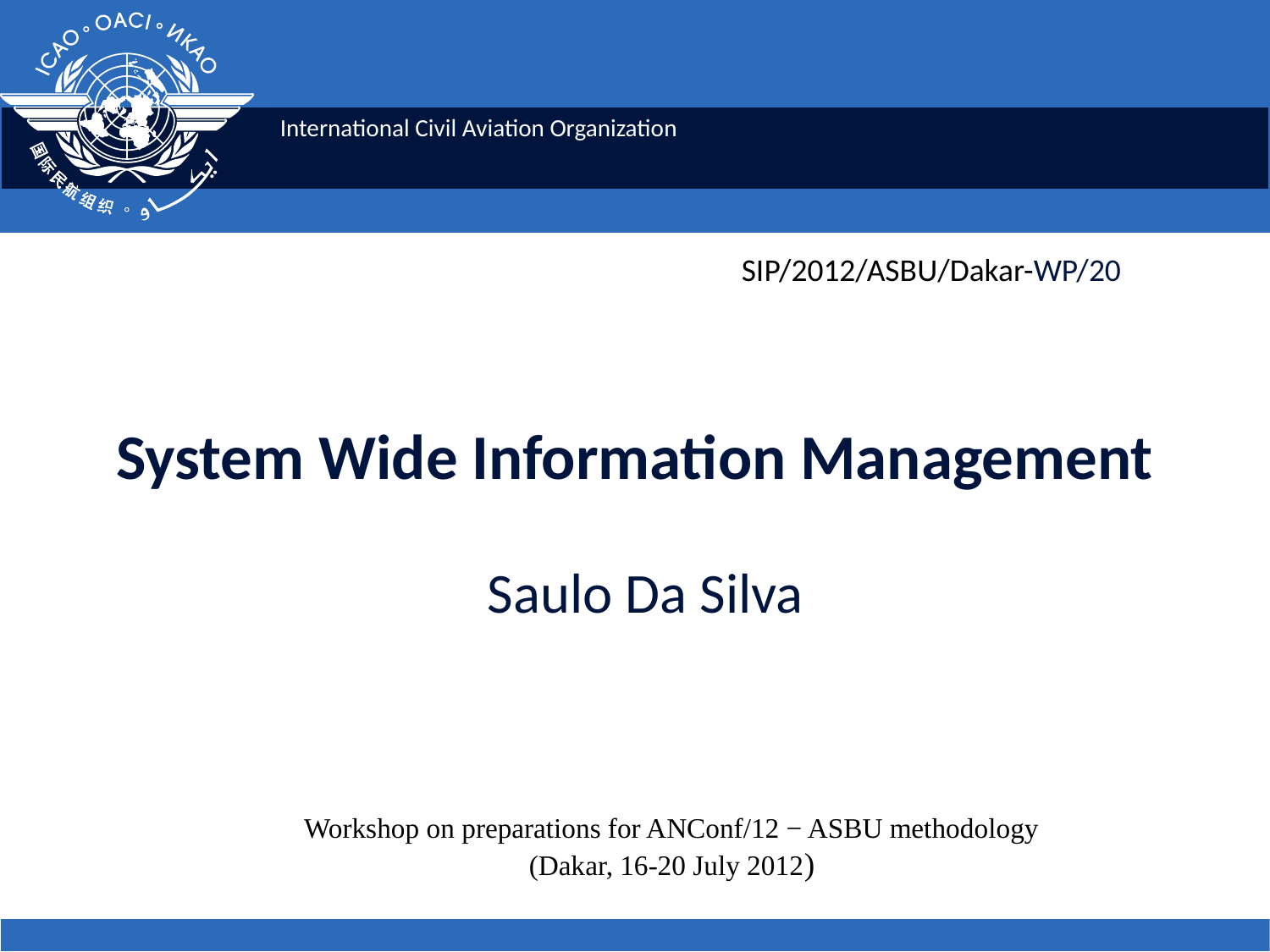

SIP/2012/ASBU/Dakar-WP/20
# System Wide Information Management
Saulo Da Silva

Workshop on preparations for ANConf/12 − ASBU methodology
(Dakar, 16-20 July 2012)